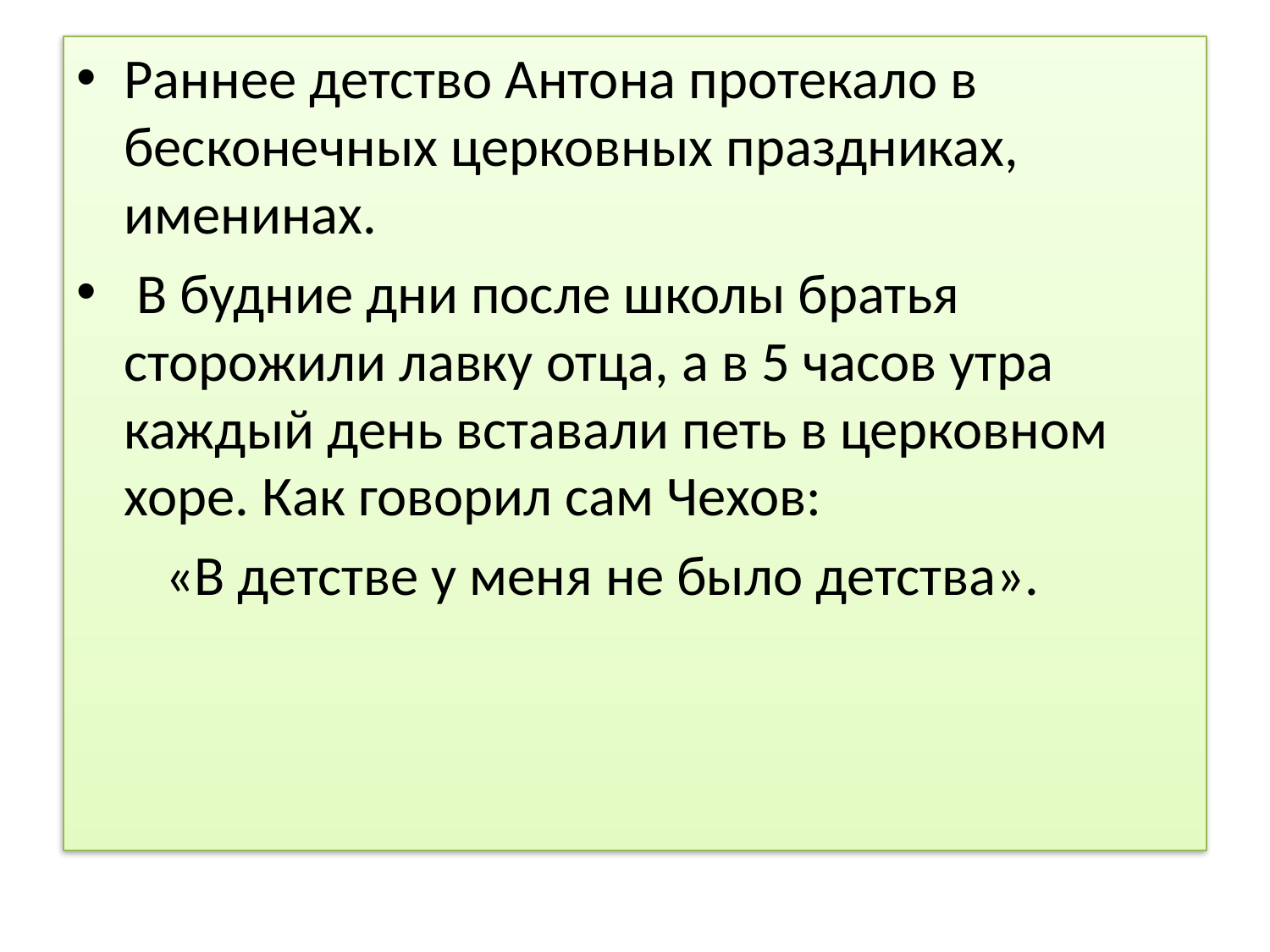

Раннее детство Антона протекало в бесконечных церковных праздниках, именинах.
 В будние дни после школы братья сторожили лавку отца, а в 5 часов утра каждый день вставали петь в церковном хоре. Как говорил сам Чехов:
       «В детстве у меня не было детства».
#